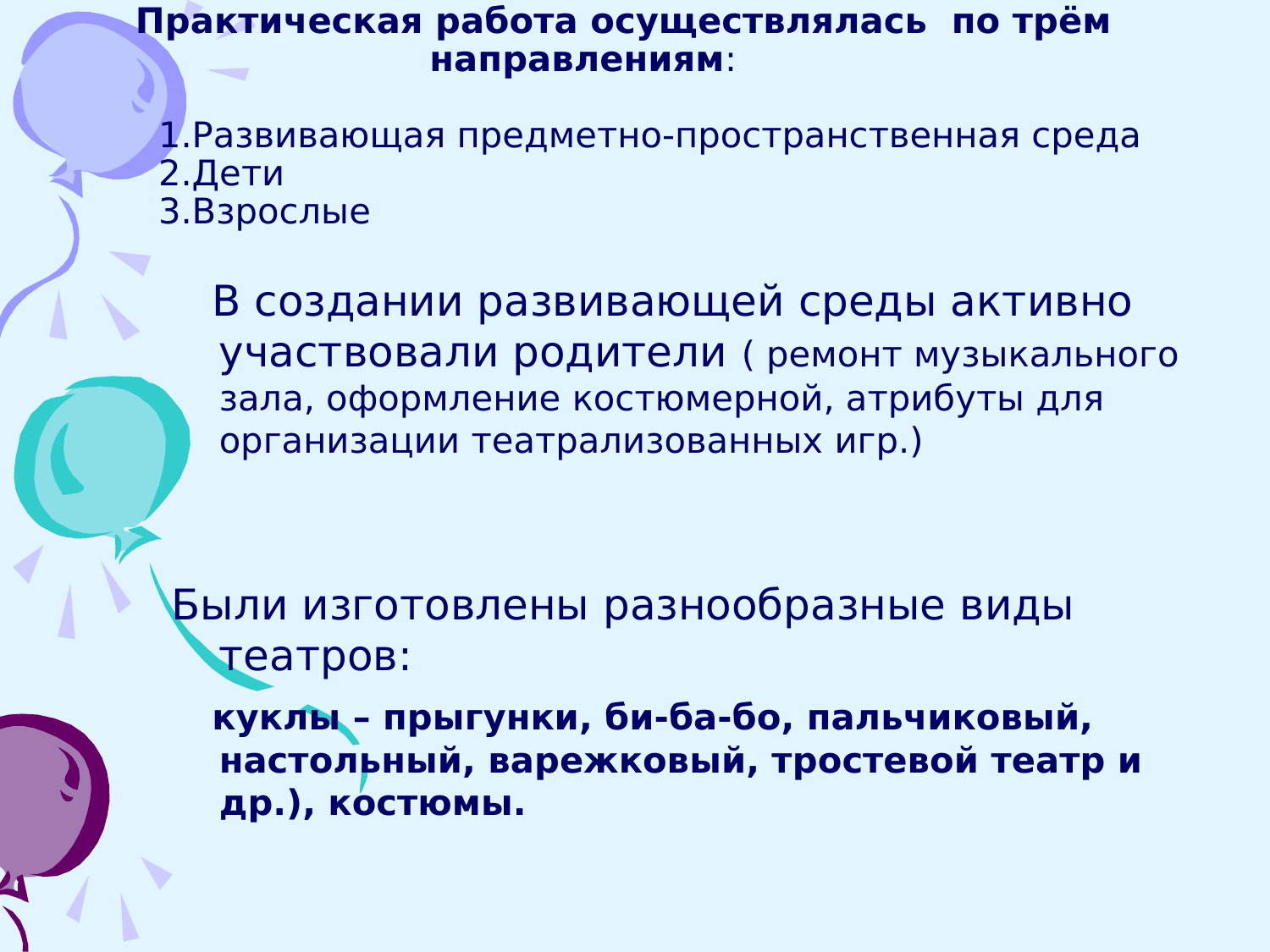

# Практическая работа осуществлялась  по трём направлениям: 1.Развивающая предметно-пространственная среда 2.Дети 3.Взрослые
   В создании развивающей среды активно участвовали родители ( ремонт музыкального зала, оформление костюмерной, атрибуты для организации театрализованных игр.)

Были изготовлены разнообразные виды театров:
   куклы – прыгунки, би-ба-бо, пальчиковый, настольный, варежковый, тростевой театр и др.), костюмы.